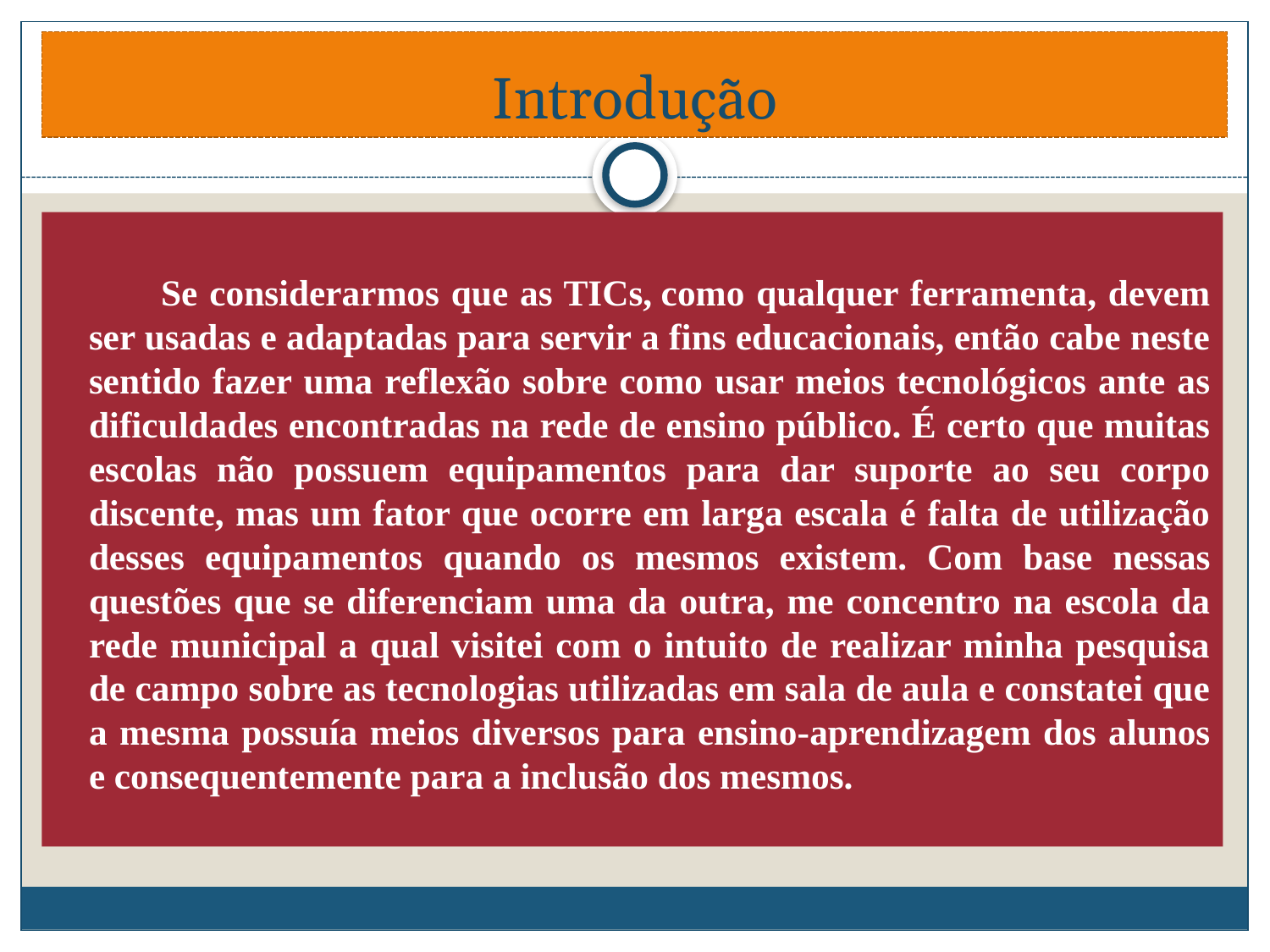

# Introdução

         Se considerarmos que as TICs, como qualquer ferramenta, devem ser usadas e adaptadas para servir a fins educacionais, então cabe neste sentido fazer uma reflexão sobre como usar meios tecnológicos ante as dificuldades encontradas na rede de ensino público. É certo que muitas escolas não possuem equipamentos para dar suporte ao seu corpo discente, mas um fator que ocorre em larga escala é falta de utilização desses equipamentos quando os mesmos existem. Com base nessas questões que se diferenciam uma da outra, me concentro na escola da rede municipal a qual visitei com o intuito de realizar minha pesquisa de campo sobre as tecnologias utilizadas em sala de aula e constatei que a mesma possuía meios diversos para ensino-aprendizagem dos alunos e consequentemente para a inclusão dos mesmos.